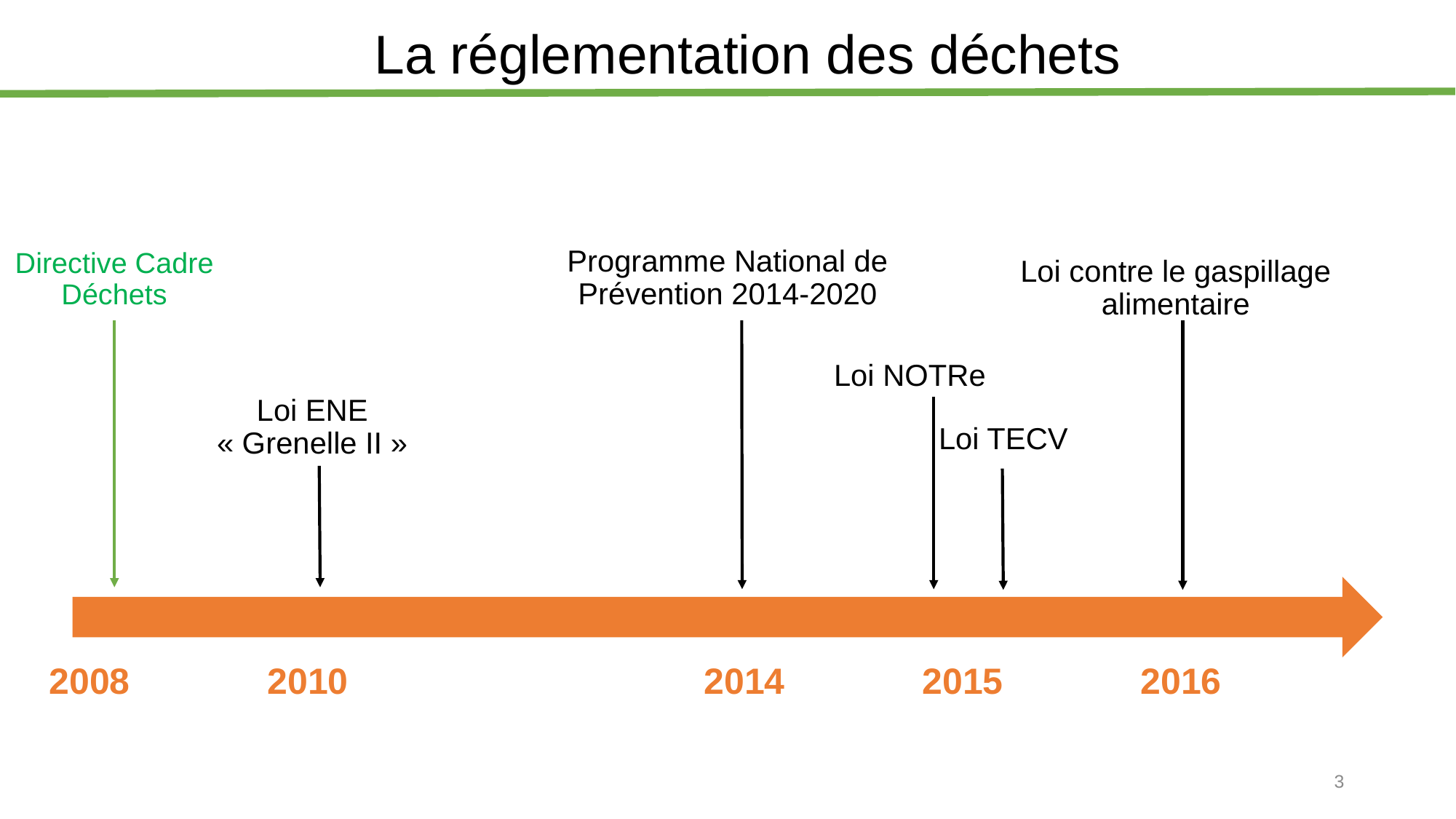

# La réglementation des déchets
Programme National de Prévention 2014-2020
Directive Cadre Déchets
Loi contre le gaspillage alimentaire
Loi NOTRe
Loi ENE « Grenelle II »
Loi TECV

2008		2010				2014		2015		2016
3